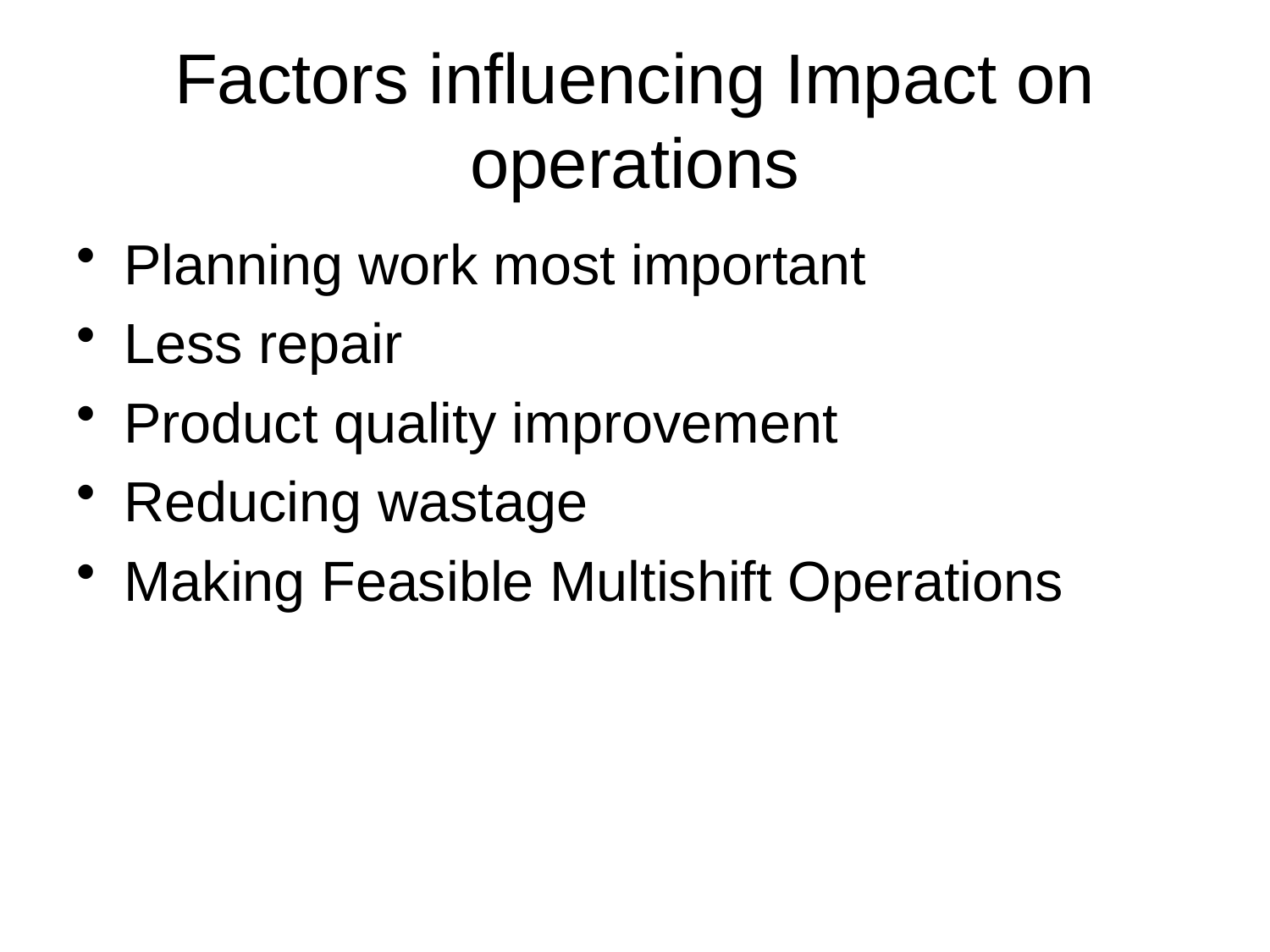

# Factors influencing Impact on operations
Planning work most important
Less repair
Product quality improvement
Reducing wastage
Making Feasible Multishift Operations